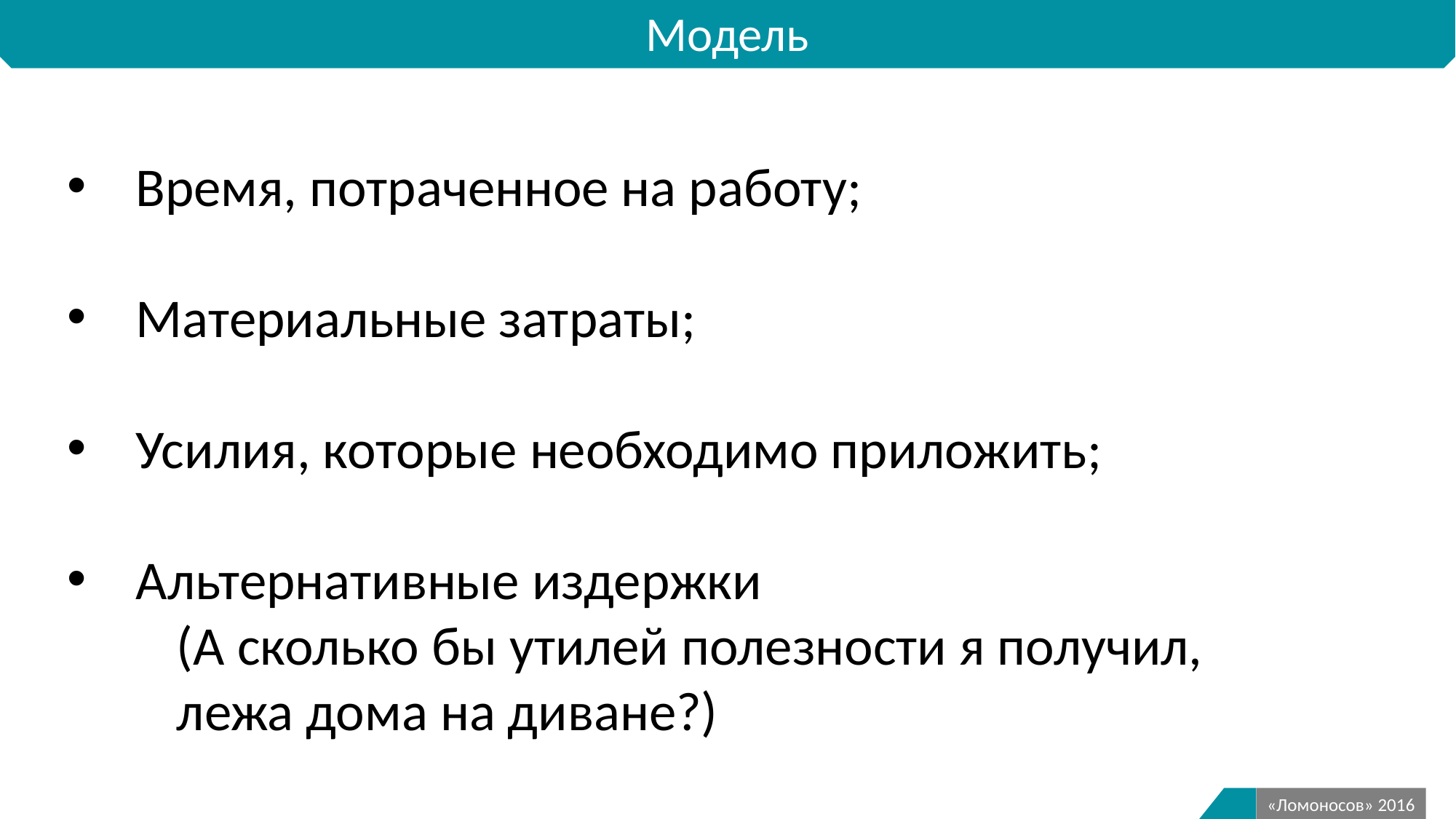

Модель

Время, потраченное на работу;

Материальные затраты;

Усилия, которые необходимо приложить;

Альтернативные издержки
 	(А сколько бы утилей полезности я получил,
	лежа дома на диване?)

6
«Ломоносов» 2016